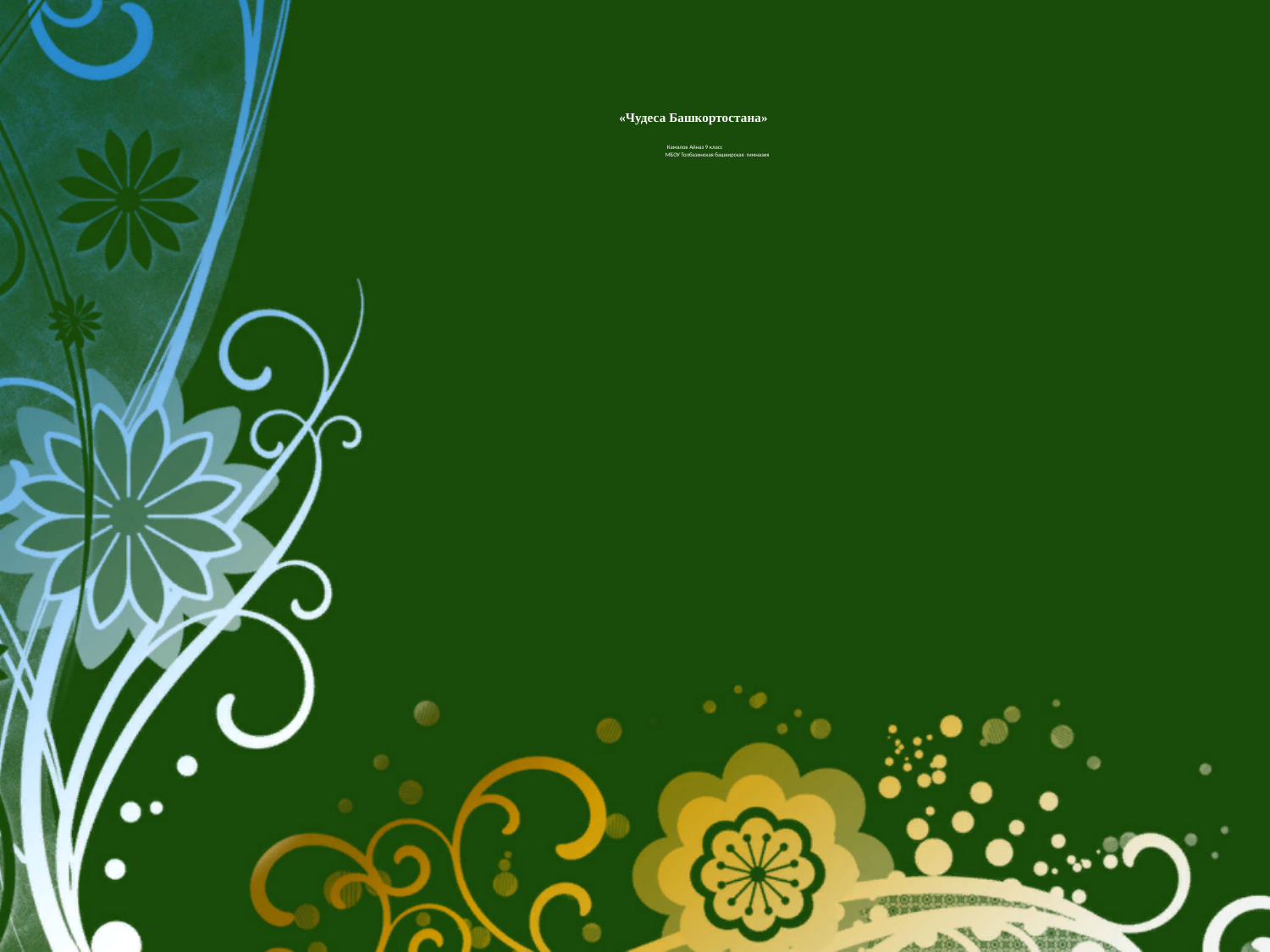

# «Чудеса Башкортостана» Камалов Айназ 9 класс МБОУ Толбазинская башкирская  гимназия